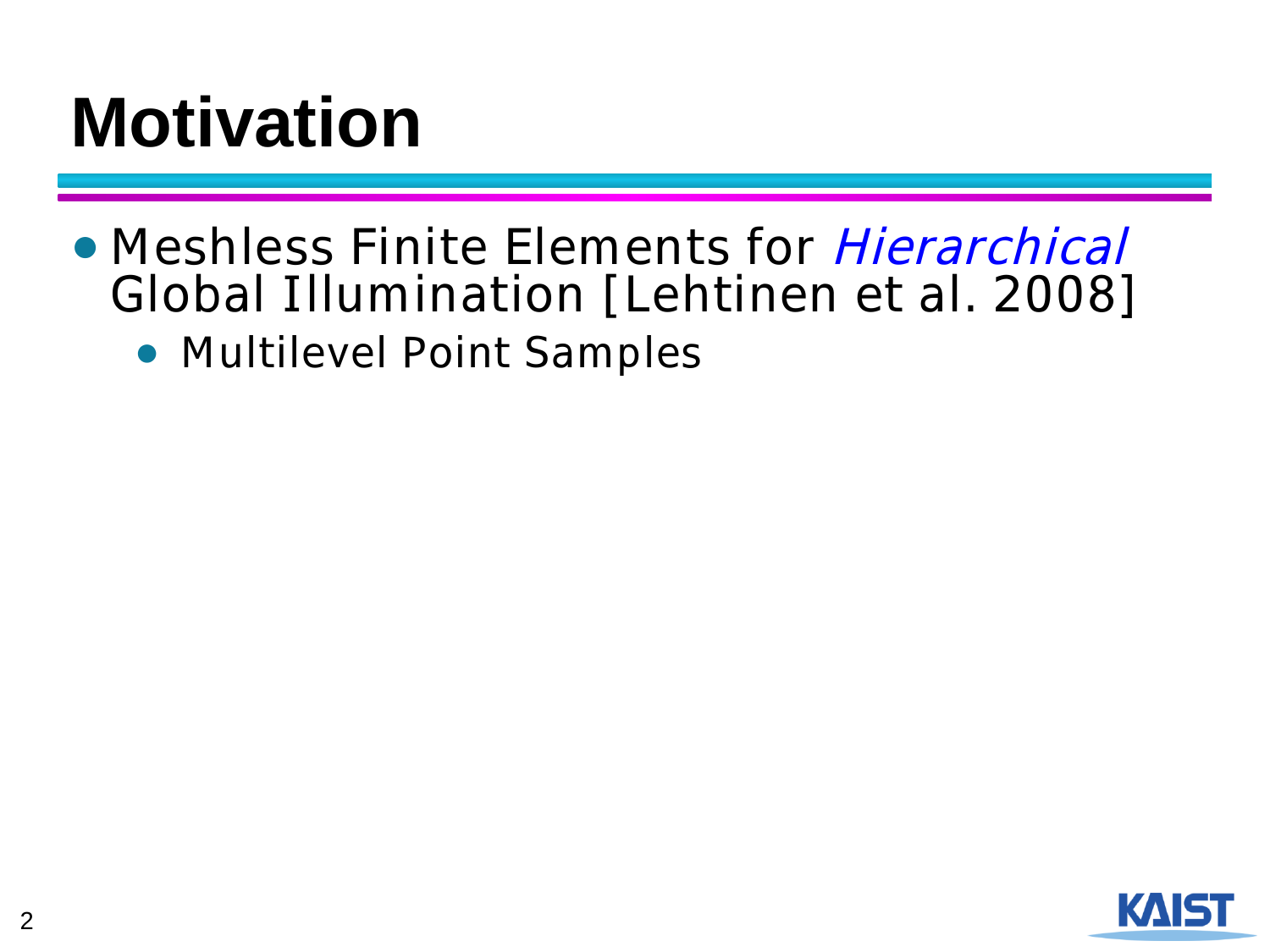

# Motivation
Meshless Finite Elements for Hierarchical Global Illumination [Lehtinen et al. 2008]
Multilevel Point Samples